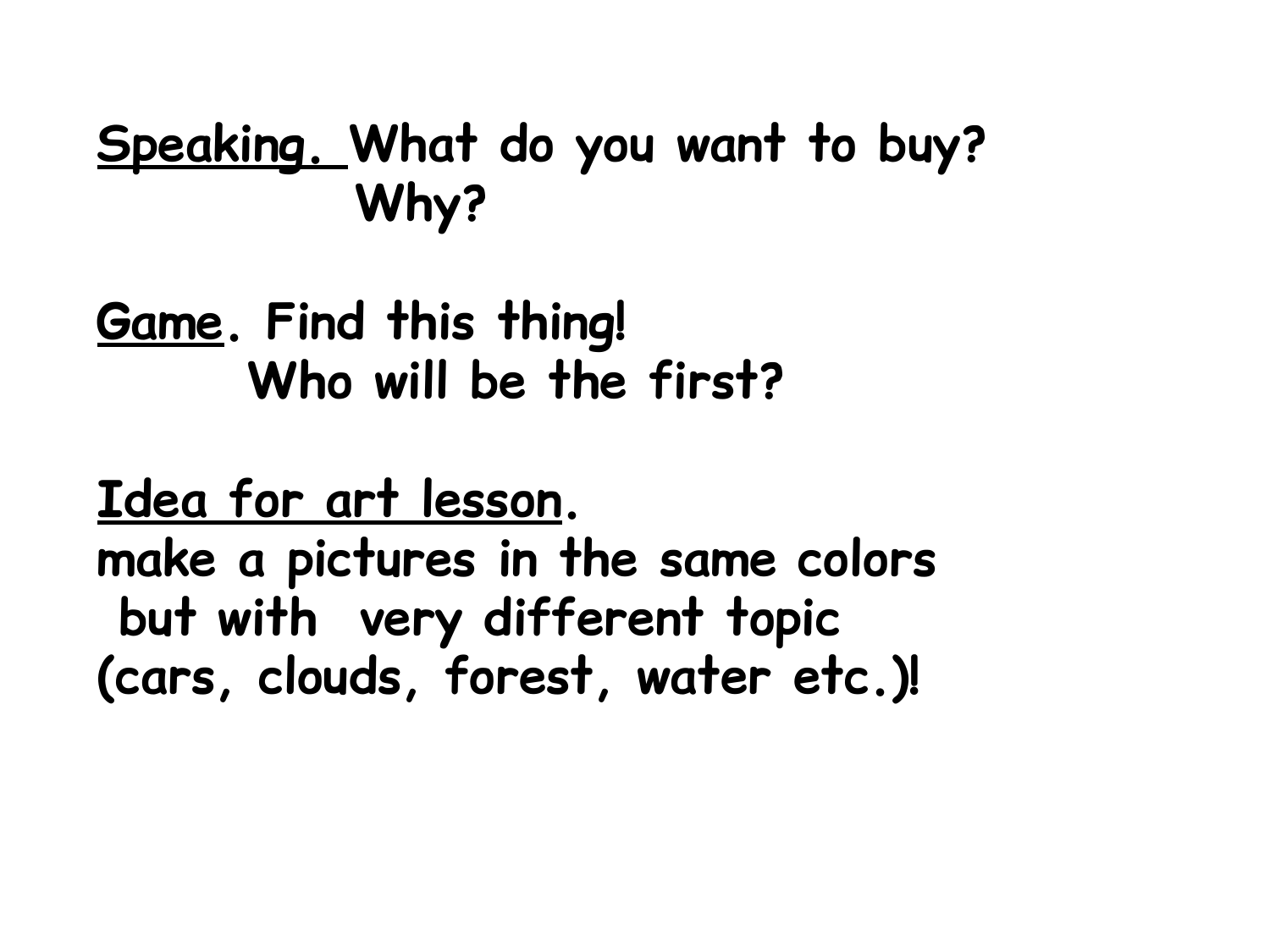

Speaking. What do you want to buy?
            Why?

Game. Find this thing!
       Who will be the first?

Idea for art lesson.
make a pictures in the same colors
 but with  very different topic
(cars, clouds, forest, water etc.)!